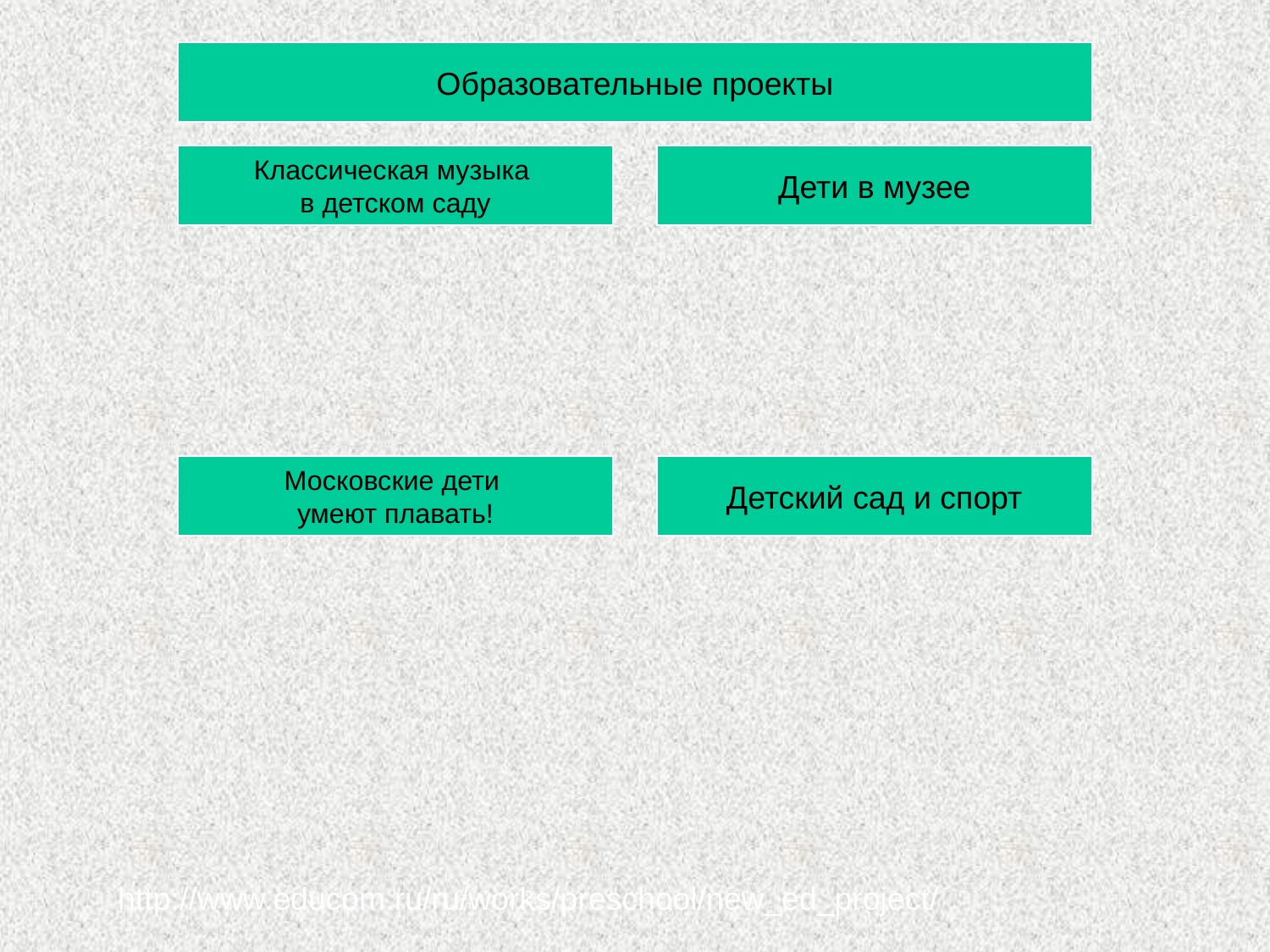

Образовательные проекты
Классическая музыка
в детском саду
Дети в музее
Московские дети
умеют плавать!
Детский сад и спорт
http://www.educom.ru/ru/works/preschool/new_ed_project/